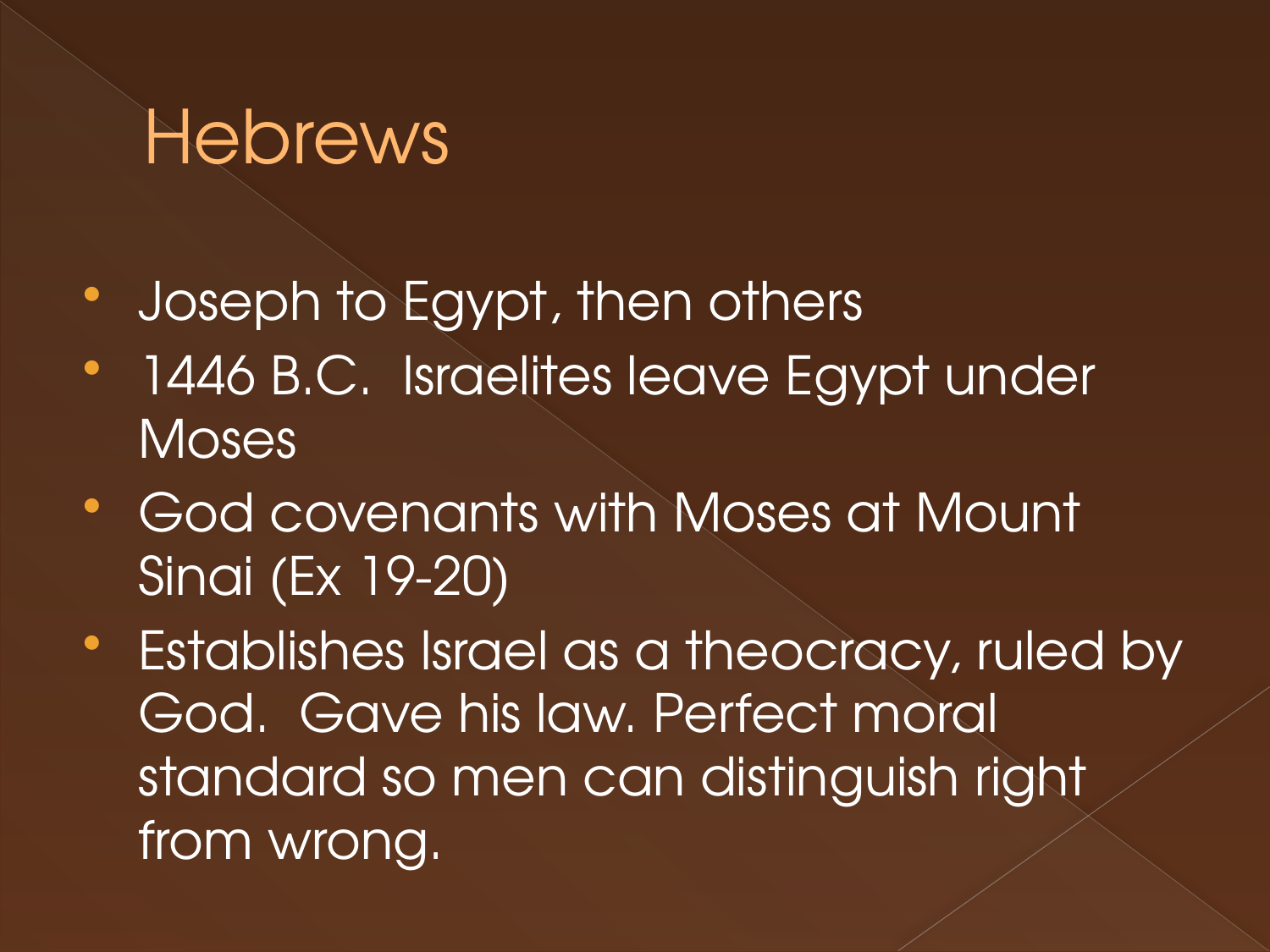

# Hebrews
Joseph to Egypt, then others
1446 B.C.  Israelites leave Egypt under Moses
God covenants with Moses at Mount Sinai (Ex 19-20)
Establishes Israel as a theocracy, ruled by God.  Gave his law. Perfect moral standard so men can distinguish right from wrong.